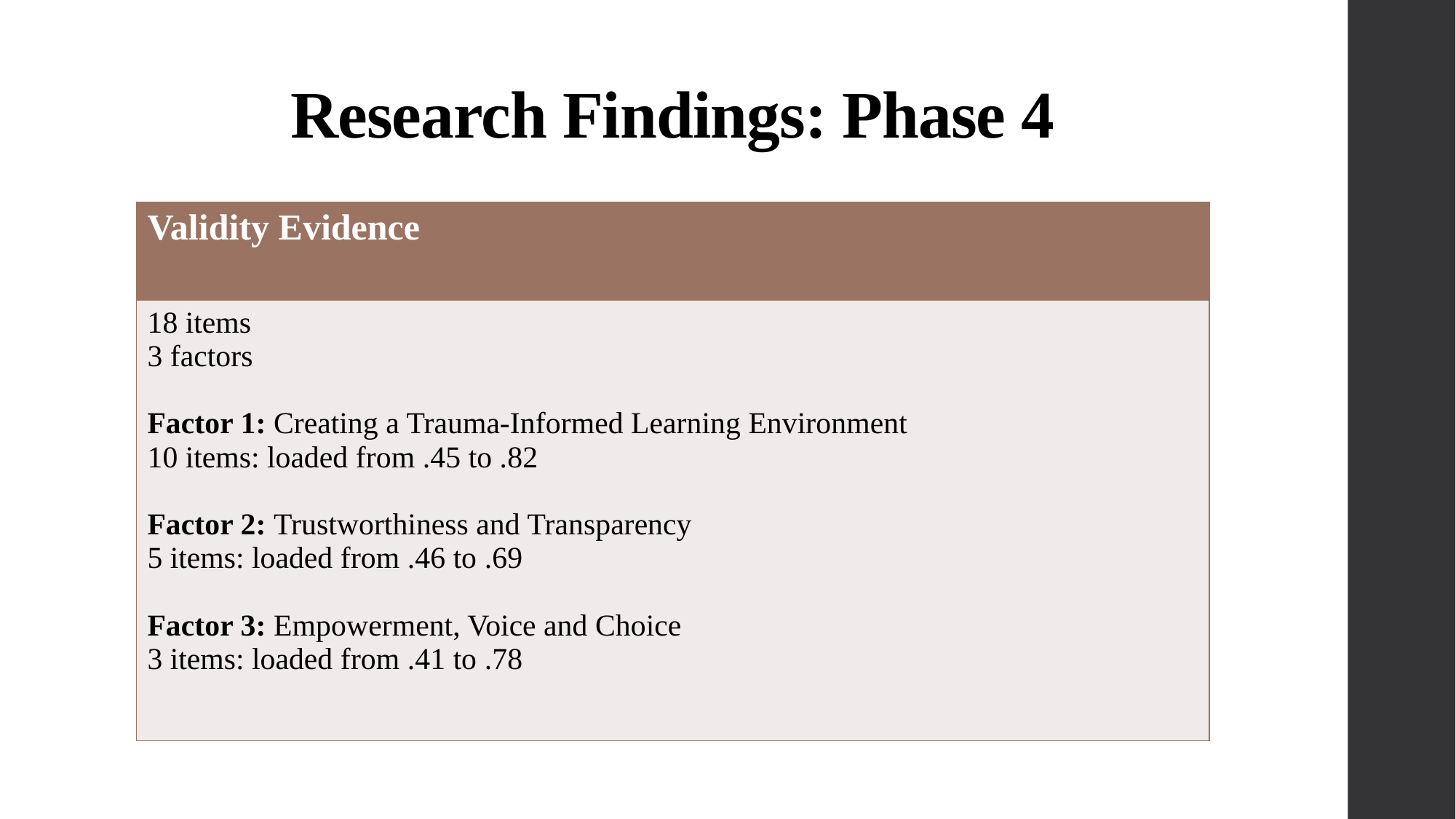

# Research Findings: Phase 4
| Validity Evidence |
| --- |
| 18 items 3 factors Factor 1: Creating a Trauma-Informed Learning Environment 10 items: loaded from .45 to .82 Factor 2: Trustworthiness and Transparency 5 items: loaded from .46 to .69 Factor 3: Empowerment, Voice and Choice 3 items: loaded from .41 to .78 |